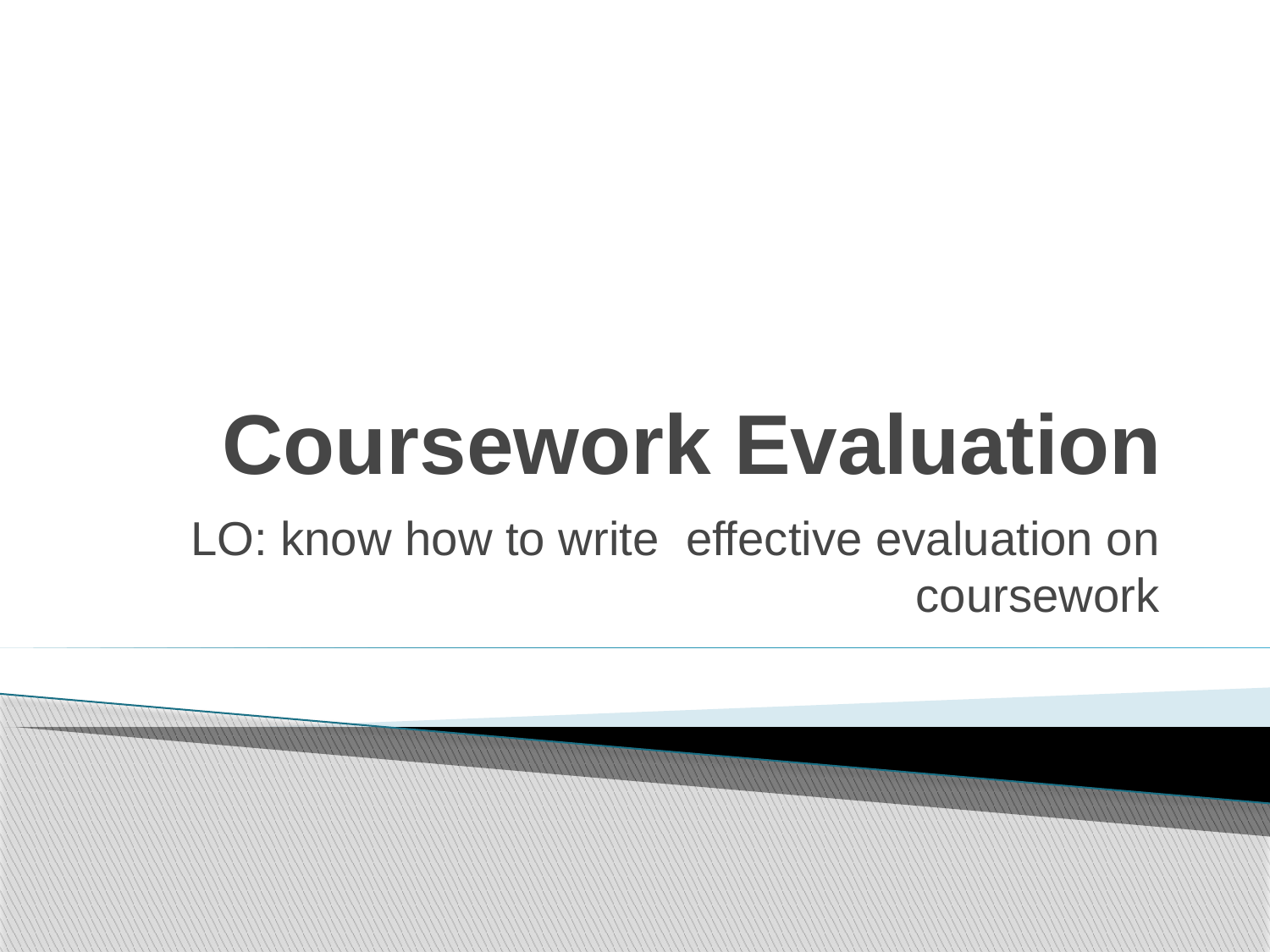

# Coursework Evaluation
LO: know how to write  effective evaluation on coursework